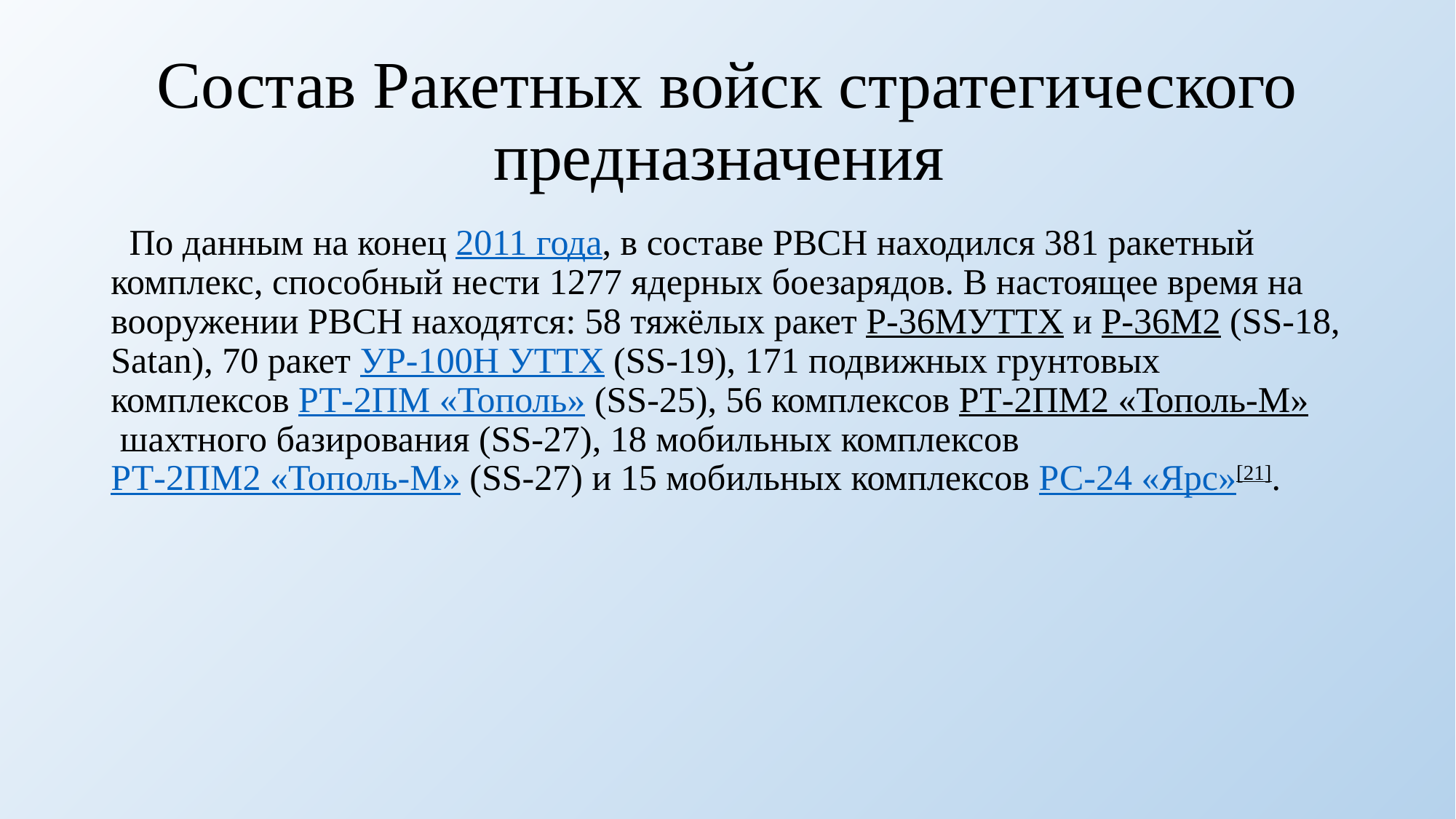

# Состав Ракетных войск стратегического предназначения
  По данным на конец 2011 года, в составе РВСН находился 381 ракетный комплекс, способный нести 1277 ядерных боезарядов. В настоящее время на вооружении РВСН находятся: 58 тяжёлых ракет Р-36МУТТХ и Р-36М2 (SS-18, Satan), 70 ракет УР-100Н УТТХ (SS-19), 171 подвижных грунтовых комплексов РТ-2ПМ «Тополь» (SS-25), 56 комплексов РТ-2ПМ2 «Тополь-М» шахтного базирования (SS-27), 18 мобильных комплексов РТ-2ПМ2 «Тополь-М» (SS-27) и 15 мобильных комплексов РС-24 «Ярс»[21].